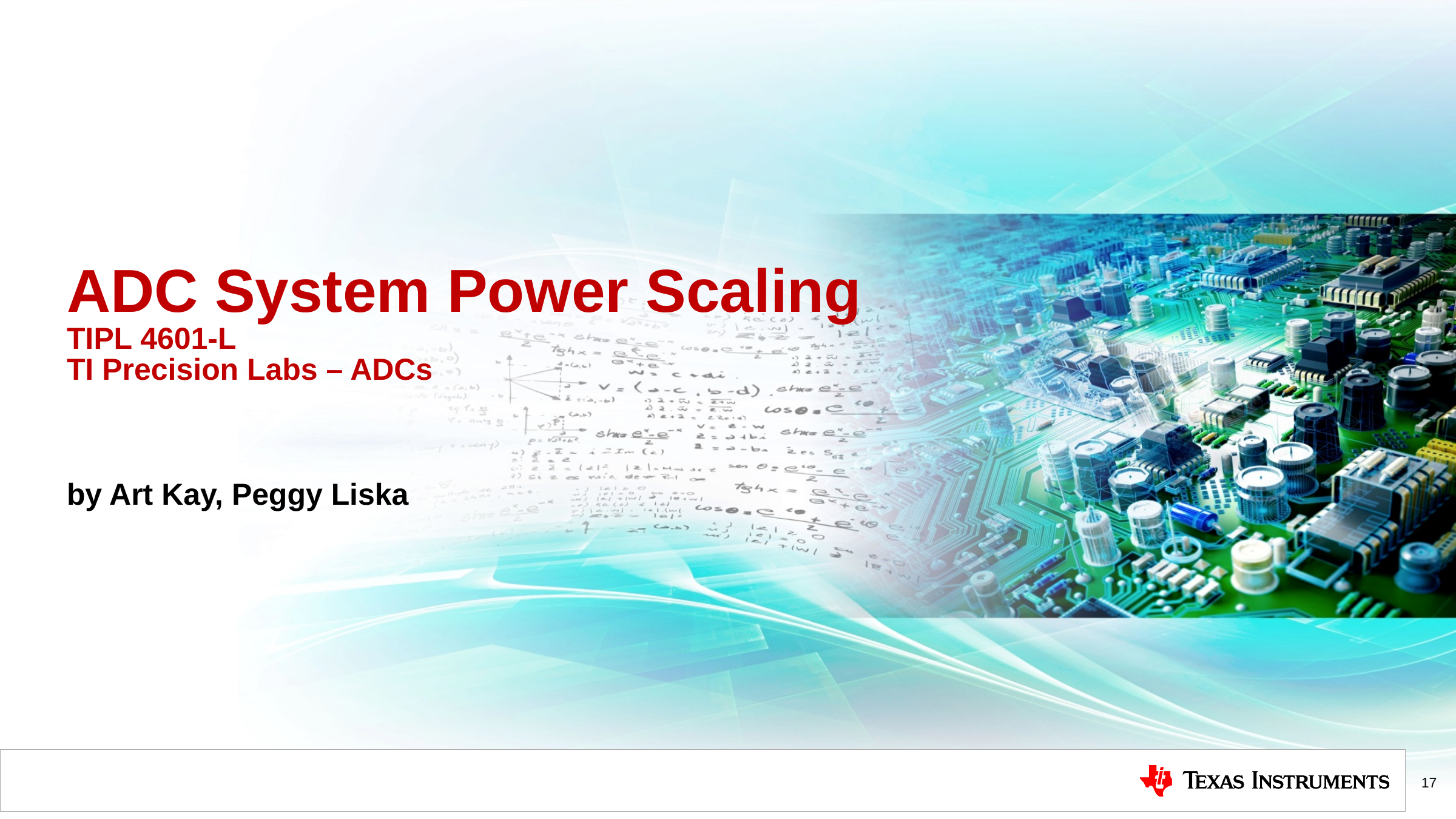

# ADC System Power Scaling TIPL 4601-L TI Precision Labs – ADCs
by Art Kay, Peggy Liska
17